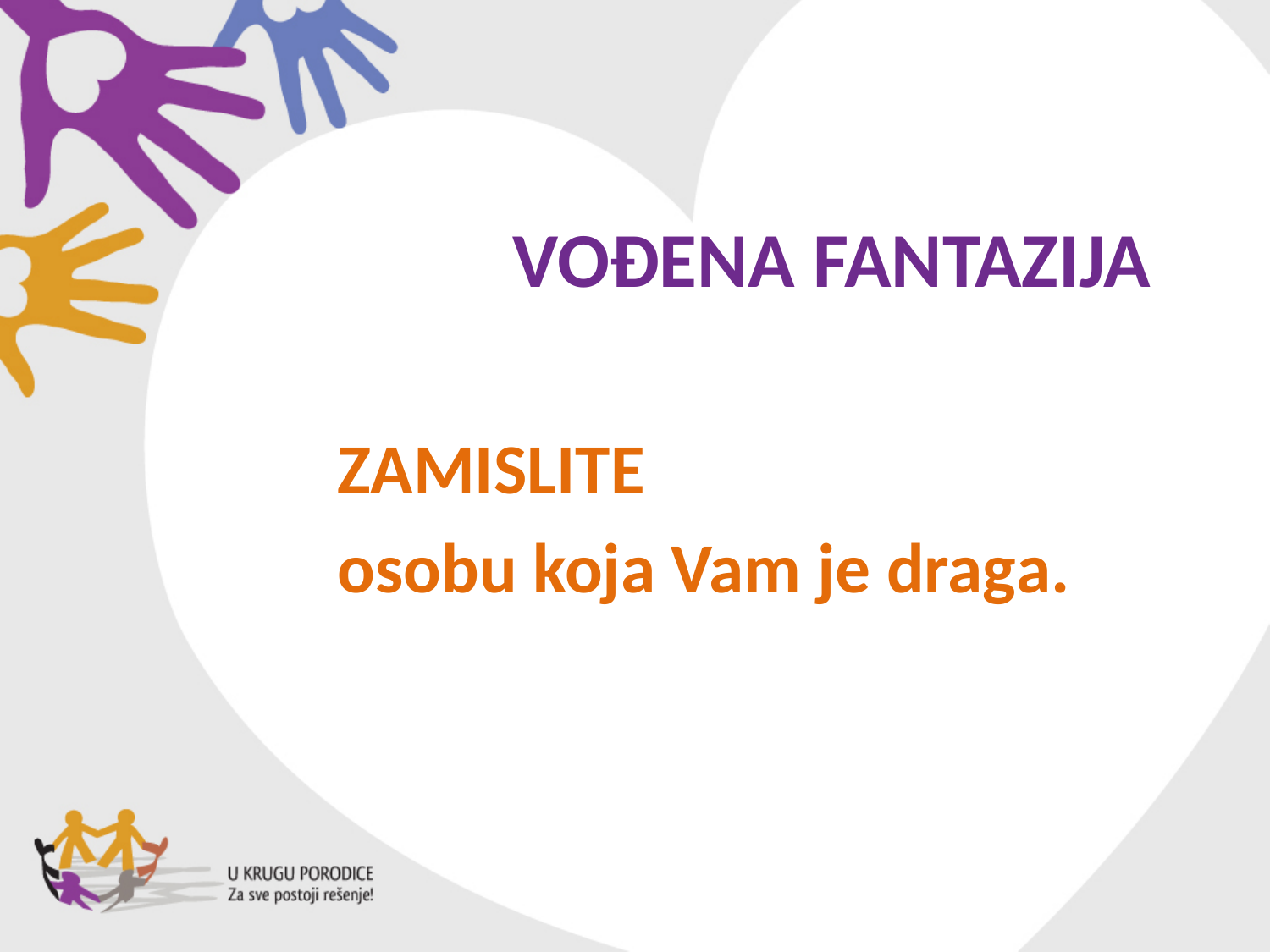

#
VOĐENA FANTAZIJA
ZAMISLITE
osobu koja Vam je draga.